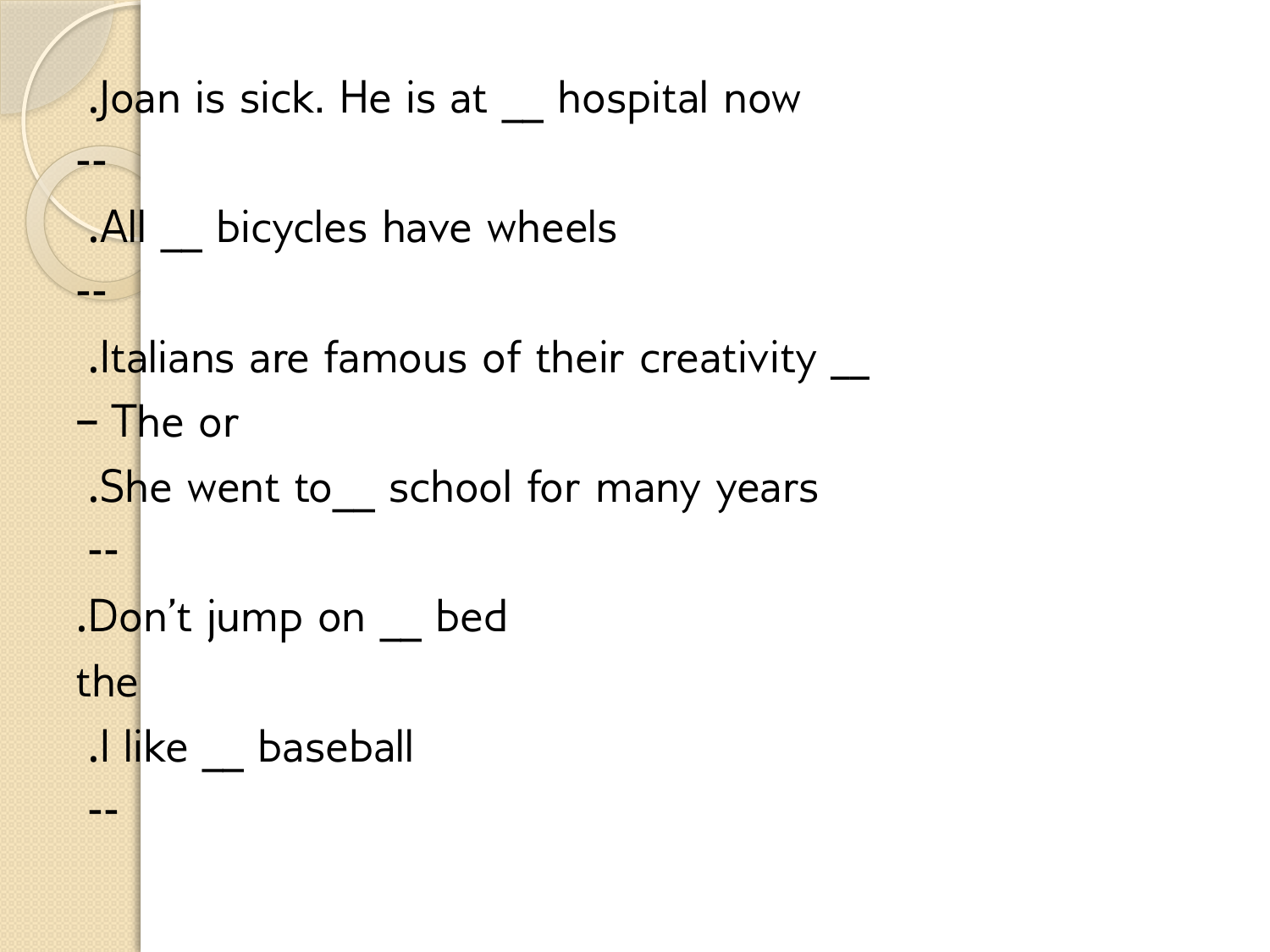

Joan is sick. He is at __ hospital now.
--
All __ bicycles have wheels.
--
__ Italians are famous of their creativity.
The or –
She went to__ school for many years.
--
Don’t jump on __ bed.
the
 I like __ baseball.
--